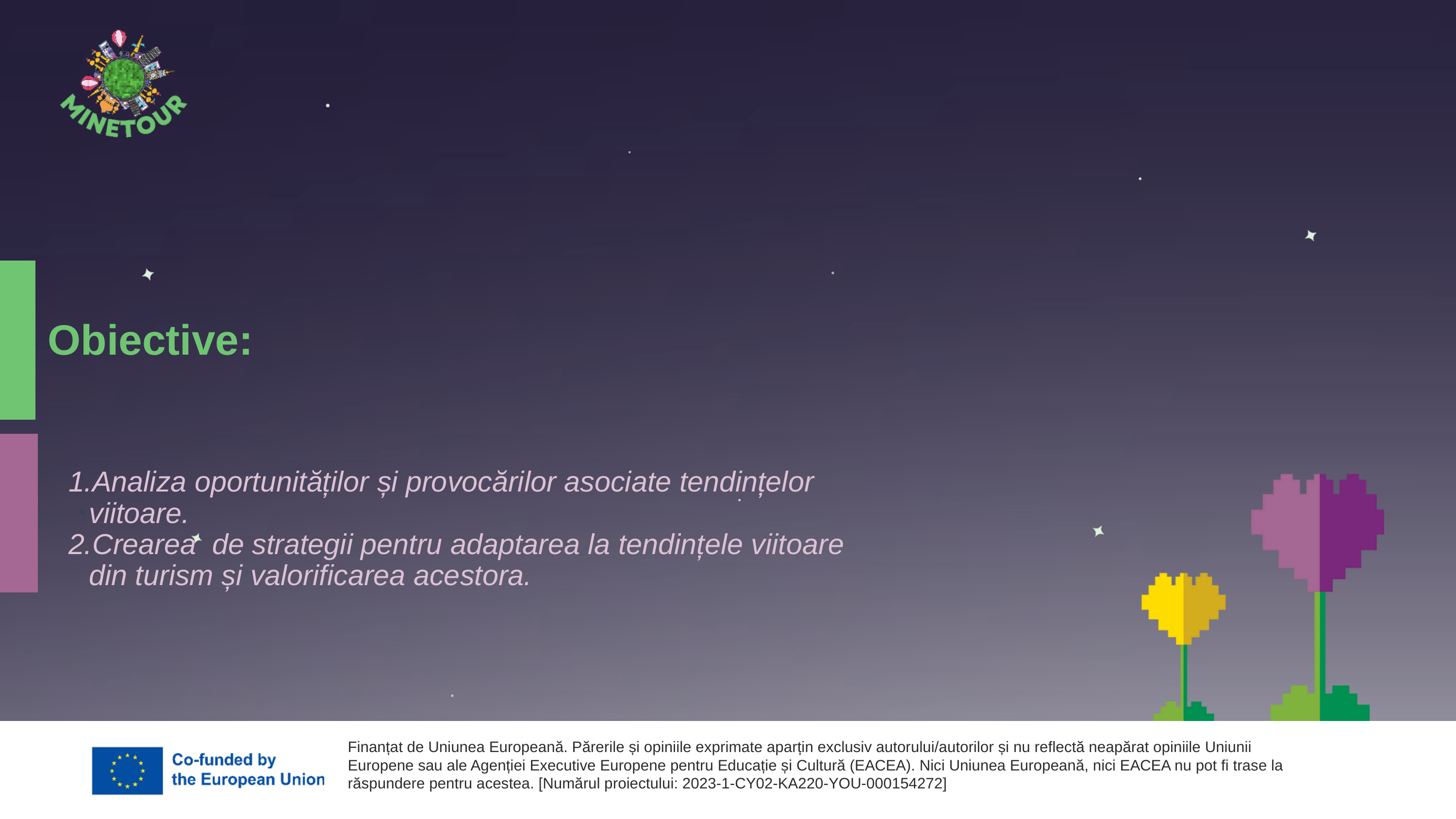

Obiective:

Analiza oportunităților și provocărilor asociate tendințelor viitoare.
Crearea  de strategii pentru adaptarea la tendințele viitoare din turism și valorificarea acestora.

Finanțat de Uniunea Europeană. Părerile și opiniile exprimate aparțin exclusiv autorului/autorilor și nu reflectă neapărat opiniile Uniunii Europene sau ale Agenției Executive Europene pentru Educație și Cultură (EACEA). Nici Uniunea Europeană, nici EACEA nu pot fi trase la răspundere pentru acestea. [Numărul proiectului: 2023-1-CY02-KA220-YOU-000154272]